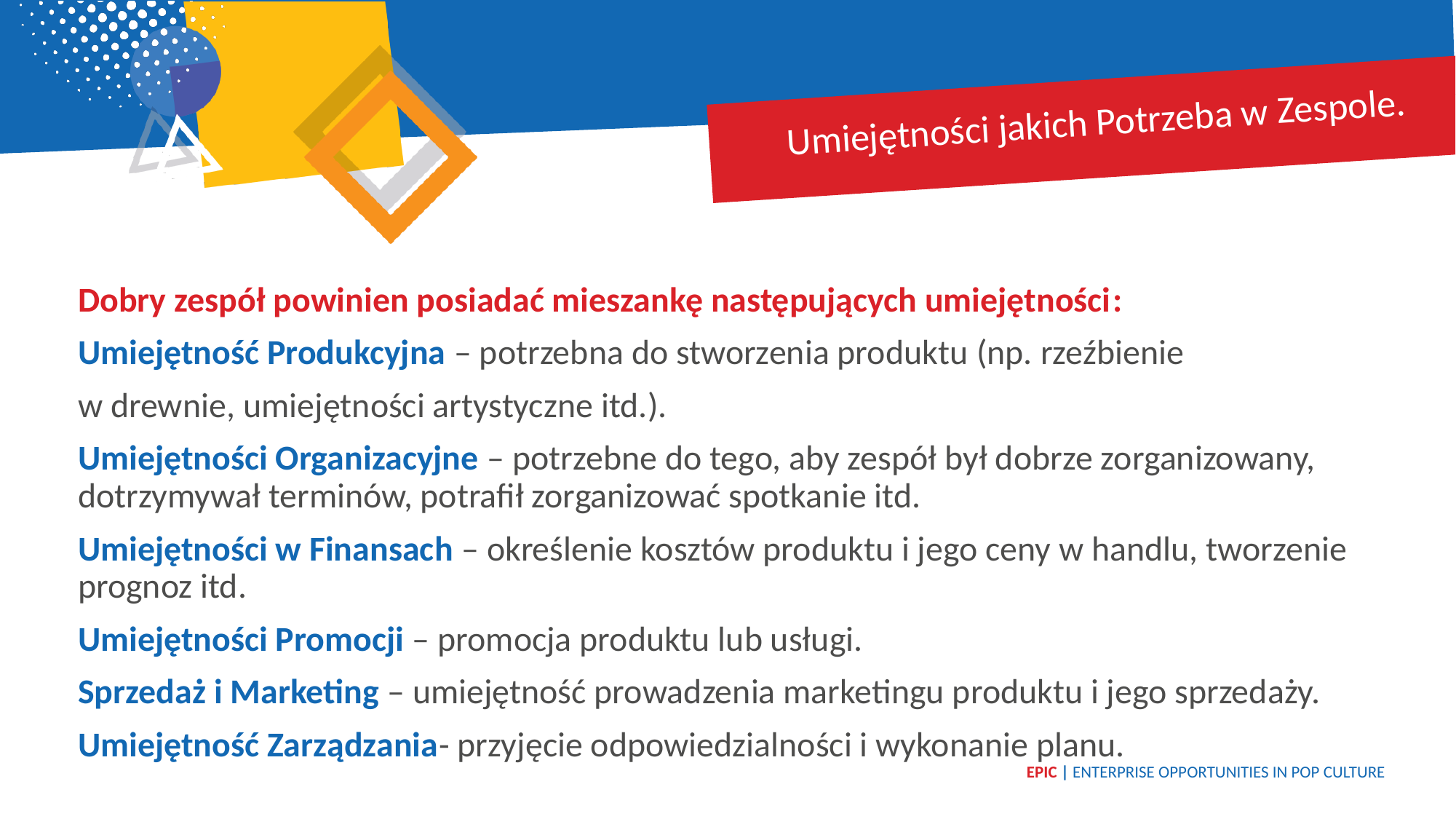

Umiejętności jakich Potrzeba w Zespole.
Dobry zespół powinien posiadać mieszankę następujących umiejętności:
Umiejętność Produkcyjna – potrzebna do stworzenia produktu (np. rzeźbienie
w drewnie, umiejętności artystyczne itd.).
Umiejętności Organizacyjne – potrzebne do tego, aby zespół był dobrze zorganizowany, dotrzymywał terminów, potrafił zorganizować spotkanie itd.
Umiejętności w Finansach – określenie kosztów produktu i jego ceny w handlu, tworzenie prognoz itd.
Umiejętności Promocji – promocja produktu lub usługi.
Sprzedaż i Marketing – umiejętność prowadzenia marketingu produktu i jego sprzedaży.
Umiejętność Zarządzania- przyjęcie odpowiedzialności i wykonanie planu.